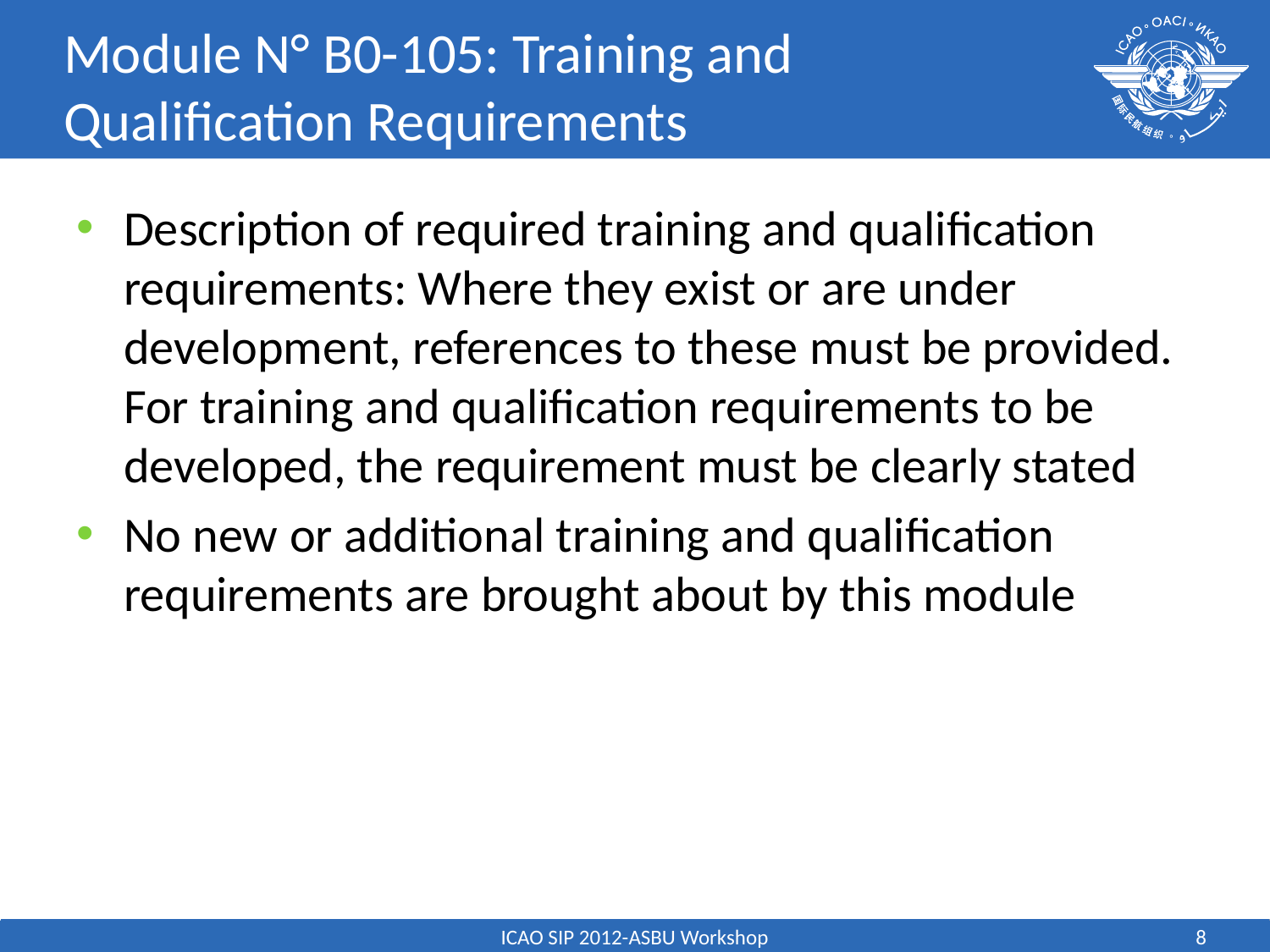

# Module N° B0-105: Training and Qualification Requirements
Description of required training and qualification requirements: Where they exist or are under development, references to these must be provided. For training and qualification requirements to be developed, the requirement must be clearly stated
No new or additional training and qualification requirements are brought about by this module
ICAO SIP 2012-ASBU Workshop
8